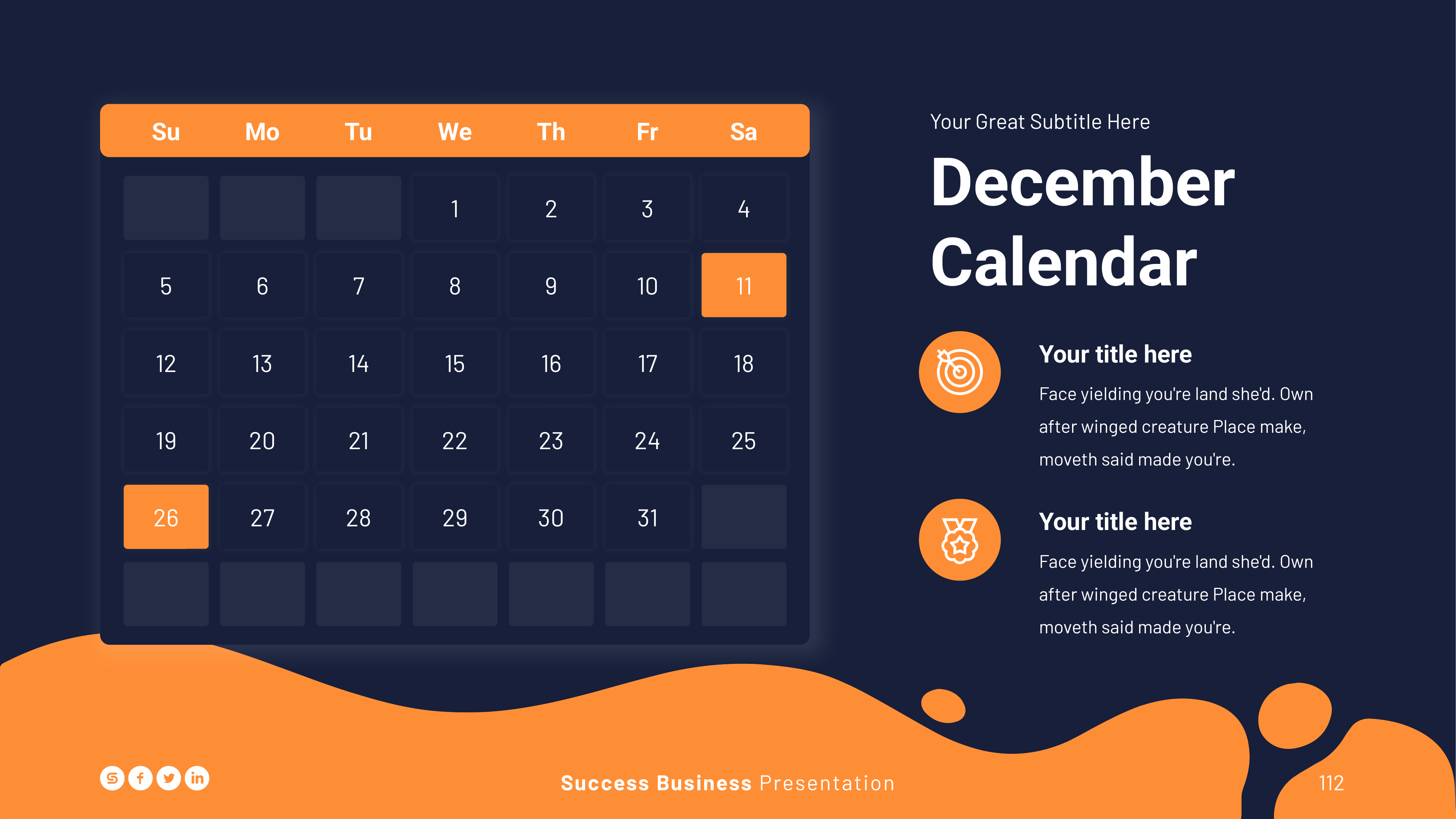

Your Great Subtitle Here
December
Calendar

Su
Mo
Tu
We
Th
Fr
Sa

1
2
3
4
5
6
7
8
9
10
11
Your title here
Face yielding you're land she'd. Own after winged creature Place make, moveth said made you're.
12
13
14
15
16
17
18

19
20
21
22
23
24
25
26
27
28
29
30
31

Your title here
Face yielding you're land she'd. Own after winged creature Place make, moveth said made you're.

112
Success Business Presentation